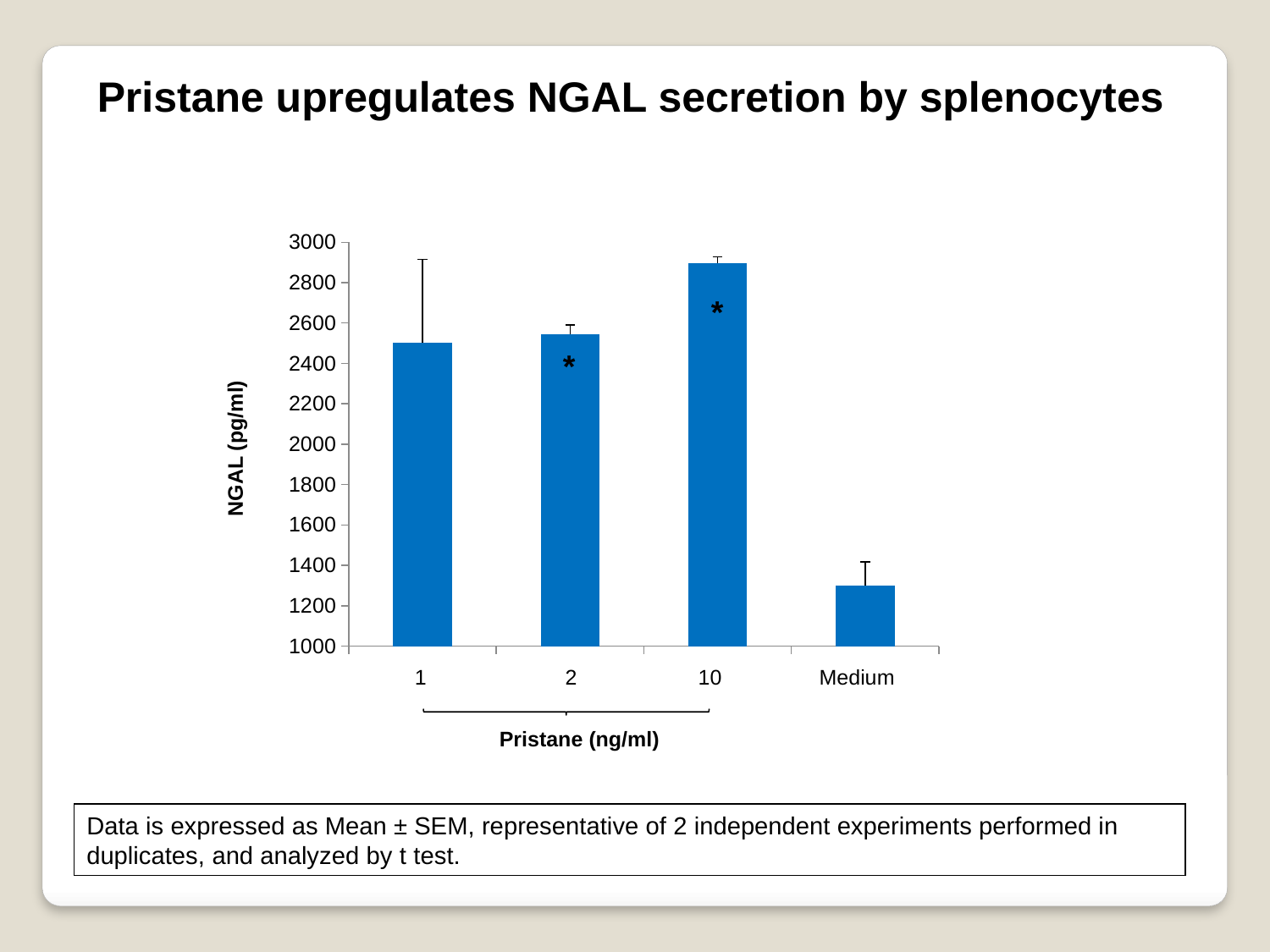

Pristane upregulates NGAL secretion by splenocytes

### Chart

| Category | 24 hr |
|---|---|
| 0.001 | 2500.5 |
| 0.002 | 2545.4999999999995 |
| 0.01 | 2895.5 |
| Medium | 1300.5 |
*
*
NGAL (pg/ml)

1	    2	     10	    Medium
Pristane (ng/ml)
Data is expressed as Mean ± SEM, representative of 2 independent experiments performed in duplicates, and analyzed by t test.